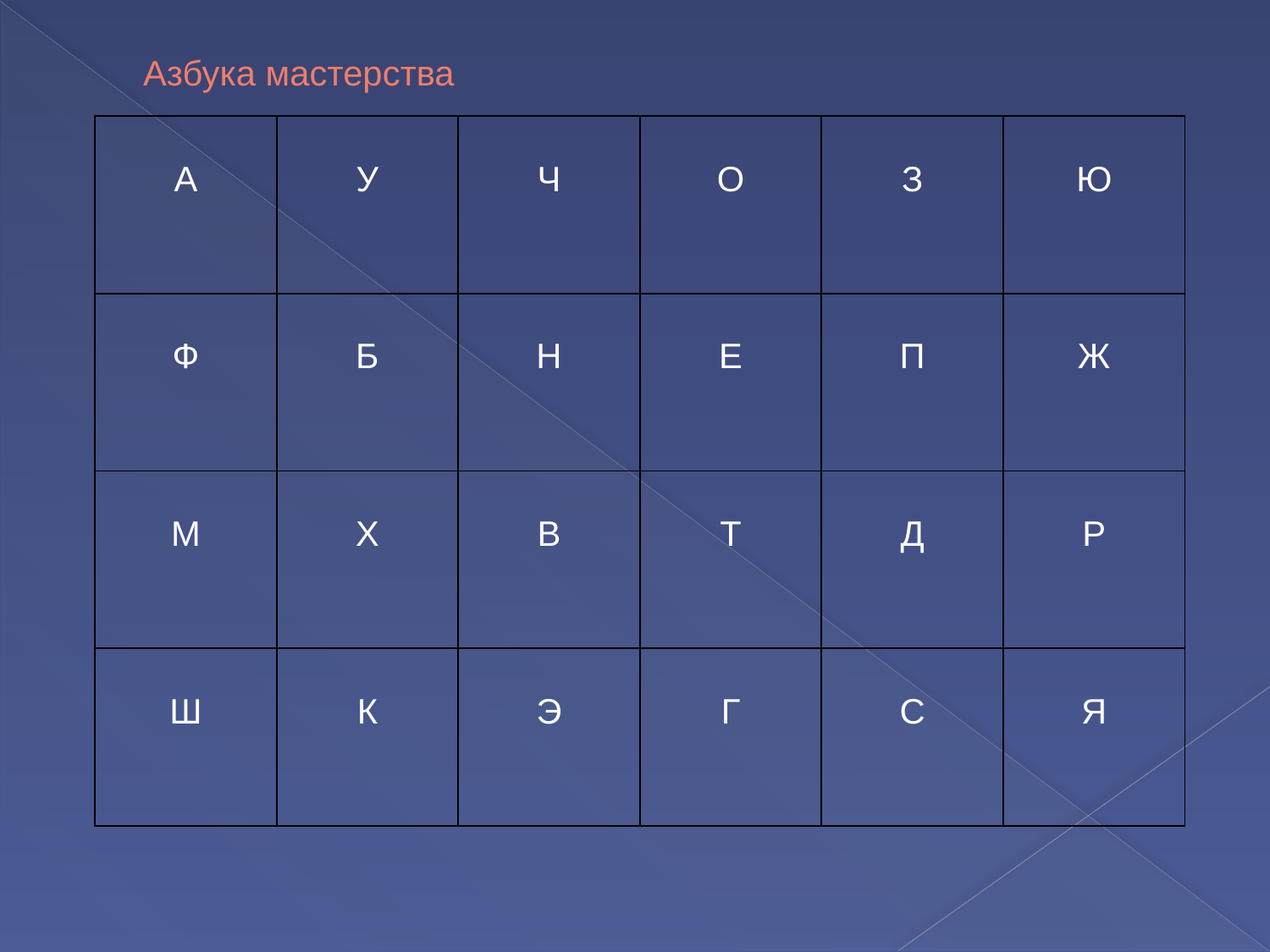

# Азбука мастерства
| А | У | Ч | О | З | Ю |
| --- | --- | --- | --- | --- | --- |
| Ф | Б | Н | Е | П | Ж |
| М | Х | В | Т | Д | Р |
| Ш | К | Э | Г | С | Я |